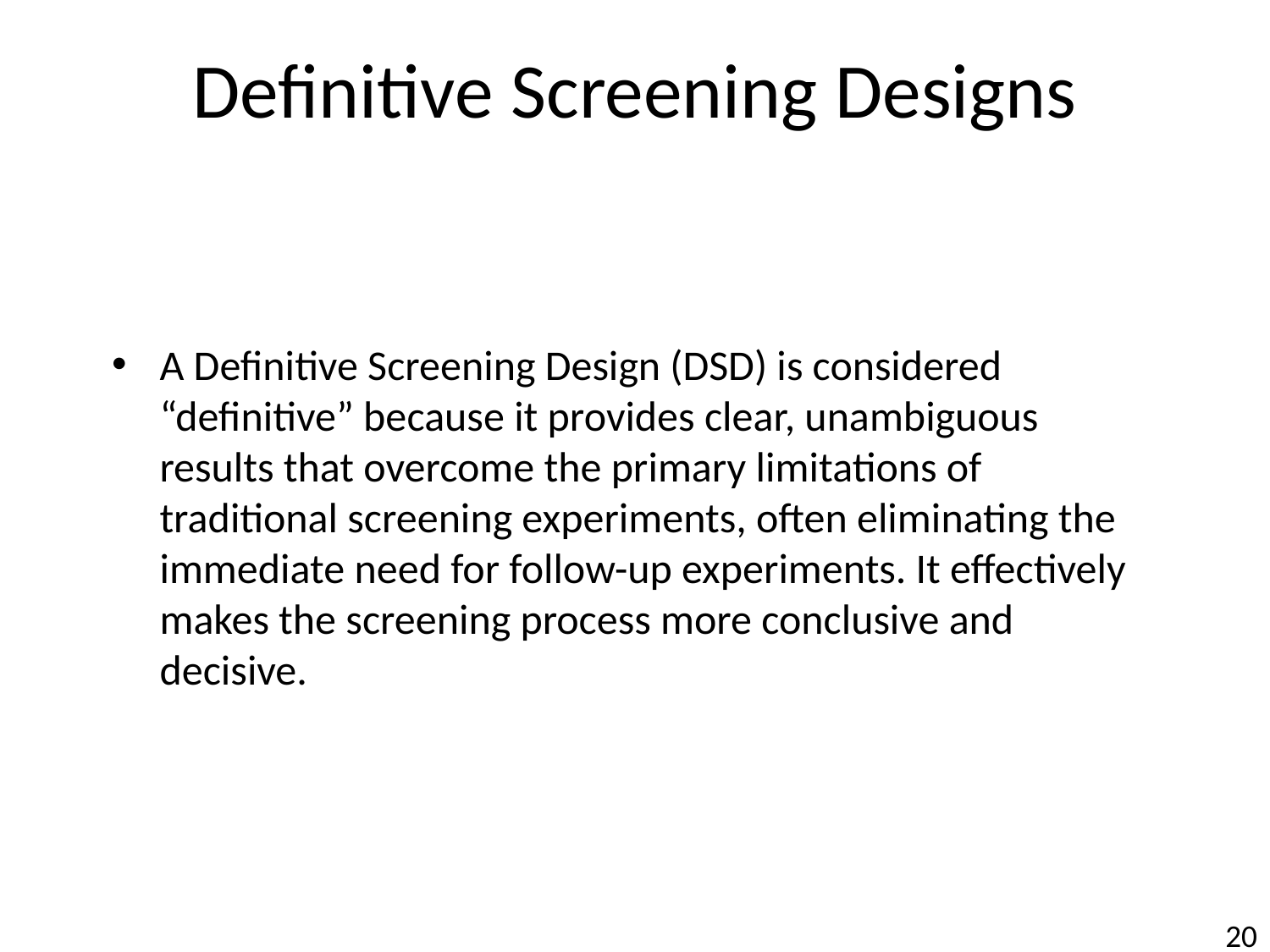

# Definitive Screening Designs
A Definitive Screening Design (DSD) is considered “definitive” because it provides clear, unambiguous results that overcome the primary limitations of traditional screening experiments, often eliminating the immediate need for follow-up experiments. It effectively makes the screening process more conclusive and decisive.